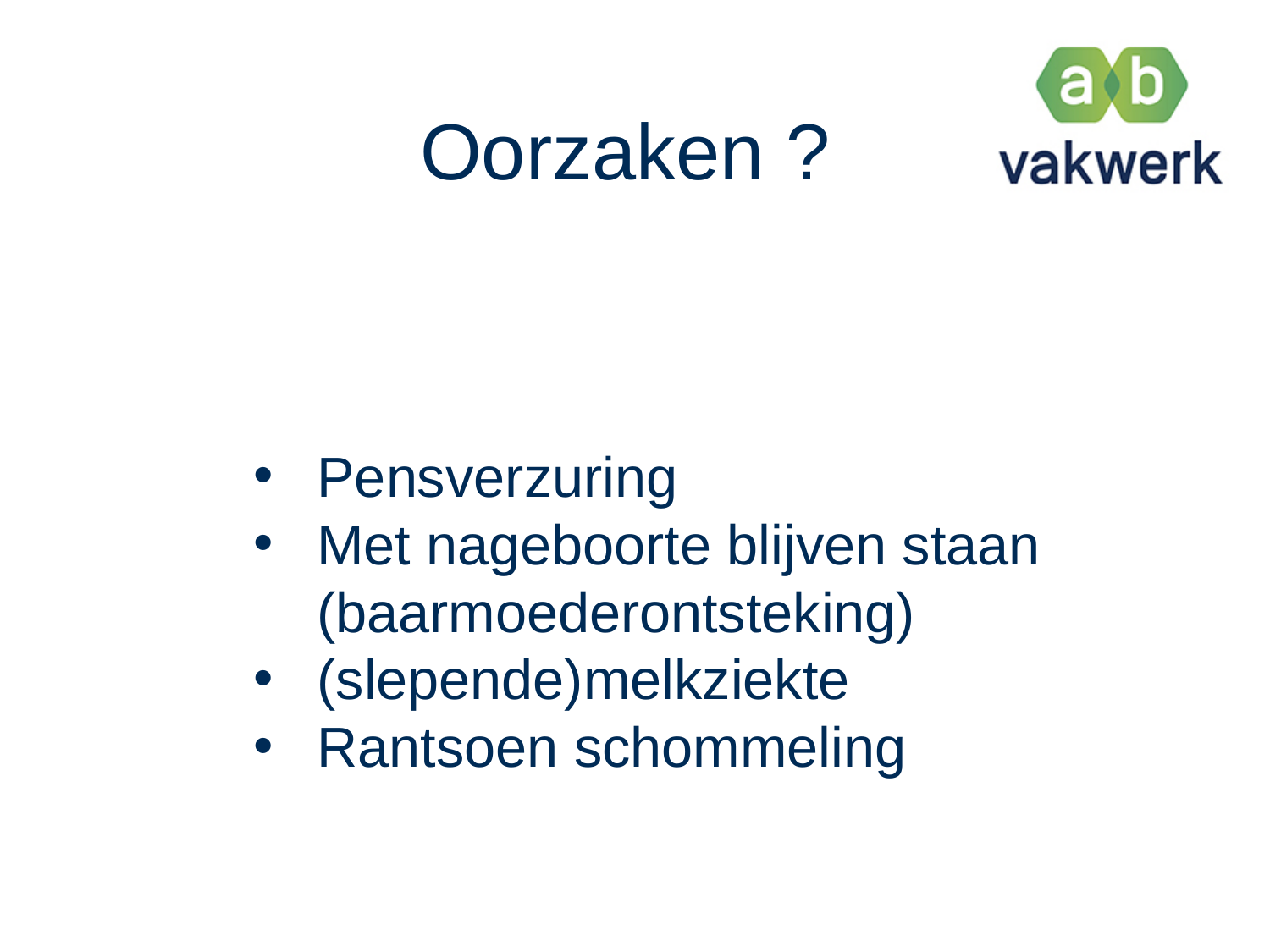

# Oorzaken ?
Pensverzuring
Met nageboorte blijven staan (baarmoederontsteking)
(slepende)melkziekte
Rantsoen schommeling